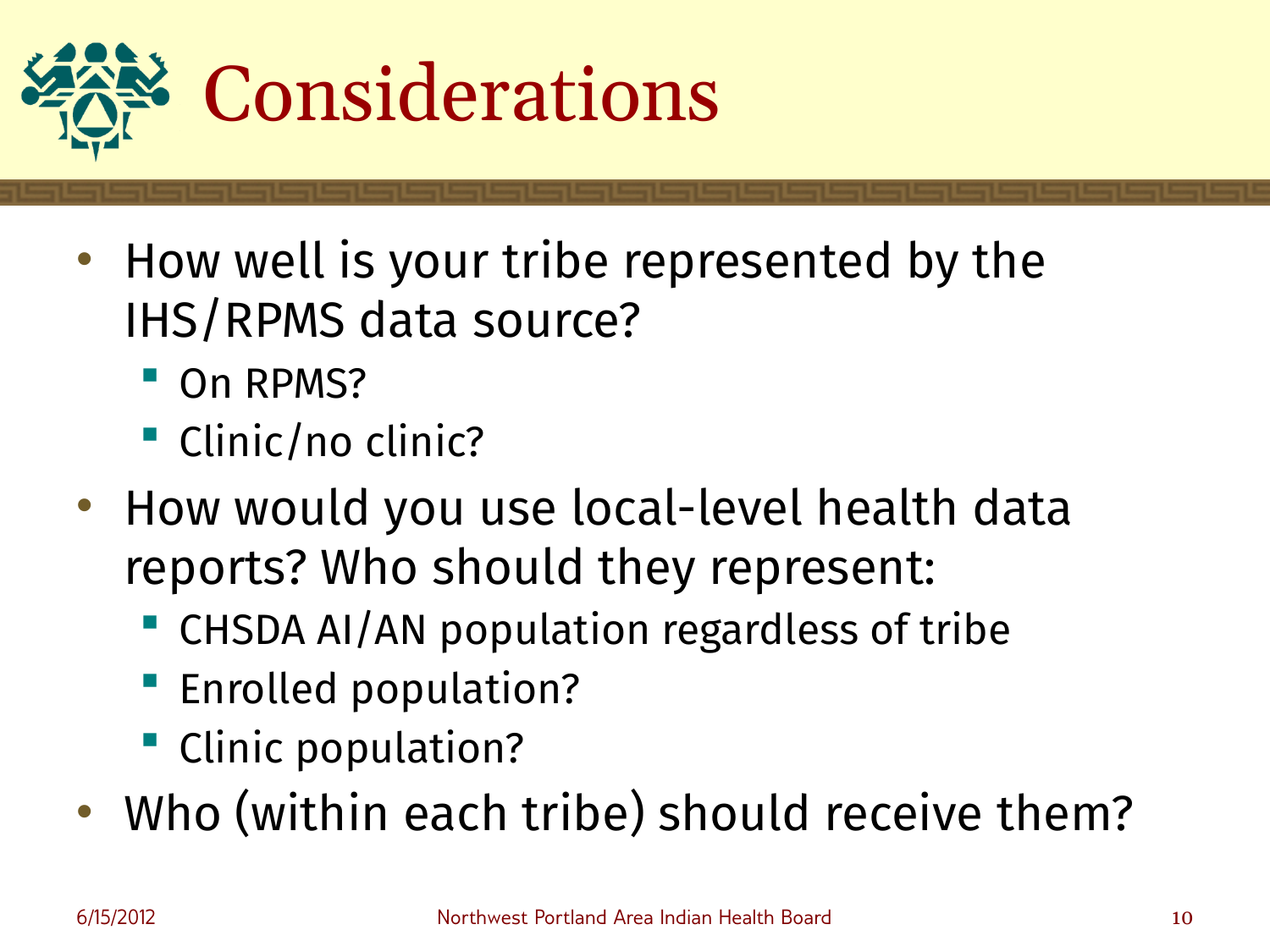

# Considerations
How well is your tribe represented by the IHS/RPMS data source?
On RPMS?
Clinic/no clinic?
How would you use local-level health data reports? Who should they represent:
CHSDA AI/AN population regardless of tribe
Enrolled population?
Clinic population?
Who (within each tribe) should receive them?

6/15/2012
Northwest Portland Area Indian Health Board
10